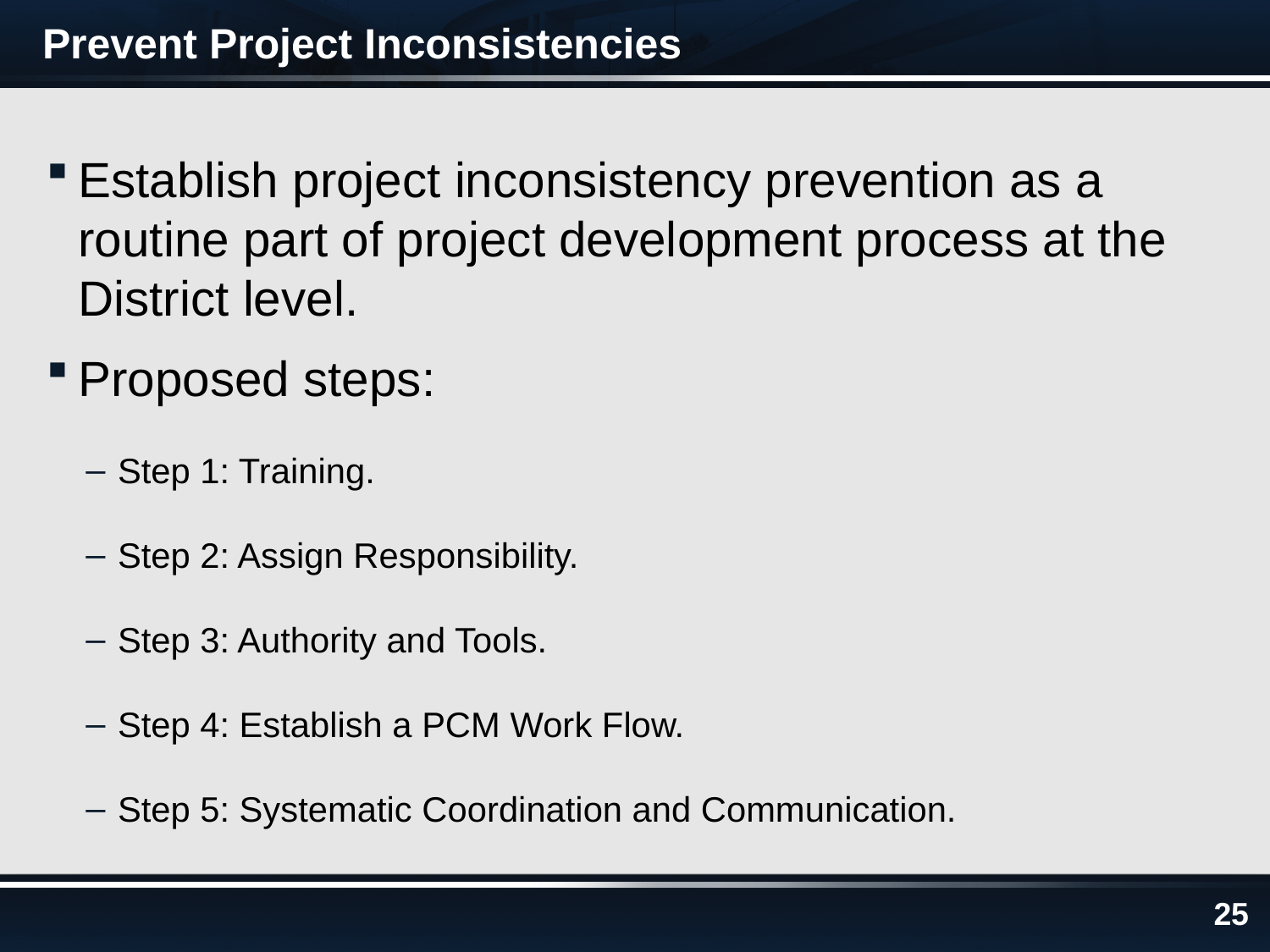

# Prevent Project Inconsistencies
Establish project inconsistency prevention as a routine part of project development process at the District level.
Proposed steps:
Step 1: Training.
Step 2: Assign Responsibility.
Step 3: Authority and Tools.
Step 4: Establish a PCM Work Flow.
Step 5: Systematic Coordination and Communication.